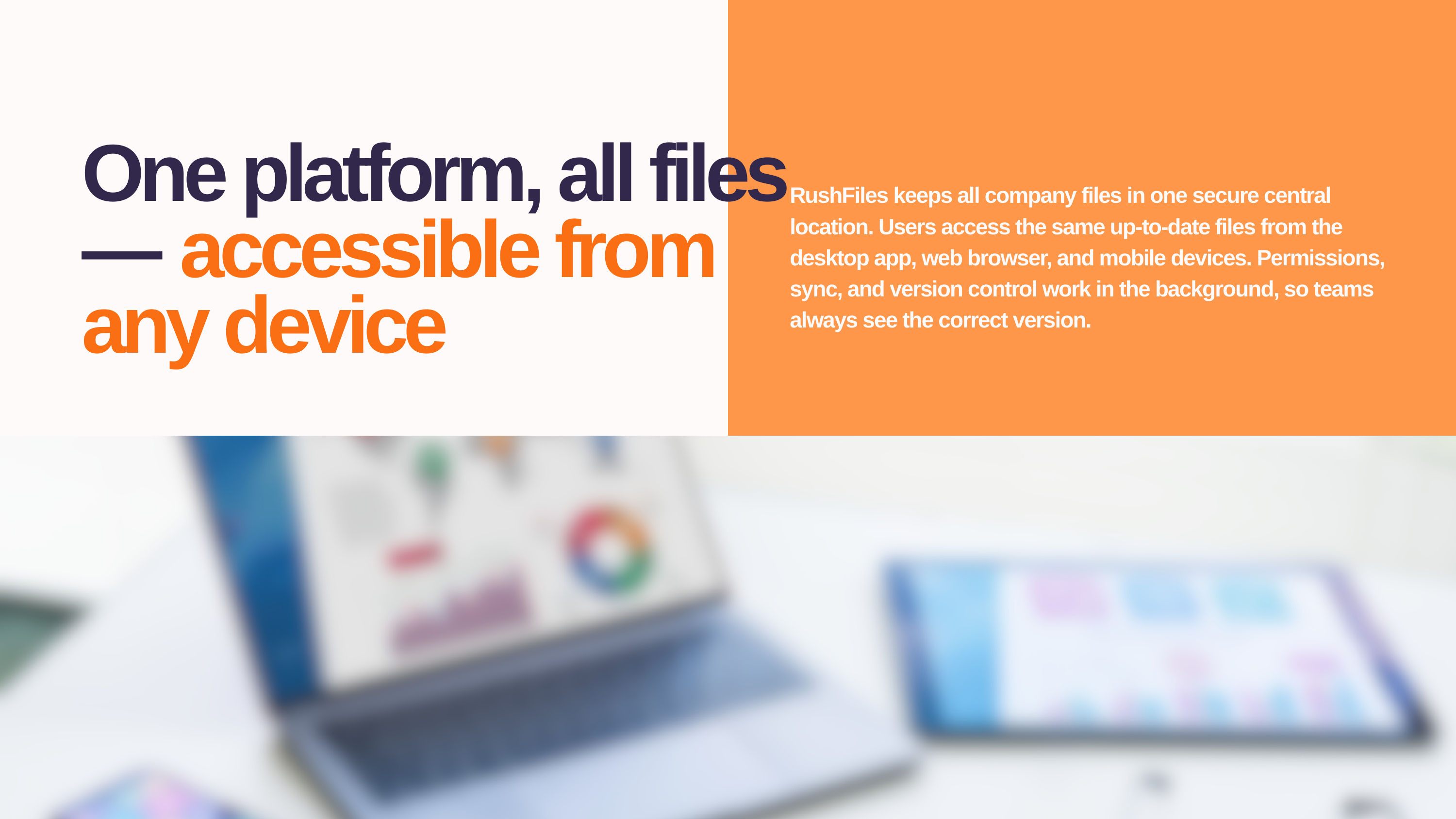

One platform, all files — accessible from any device
RushFiles keeps all company files in one secure central location. Users access the same up-to-date files from the desktop app, web browser, and mobile devices. Permissions, sync, and version control work in the background, so teams always see the correct version.